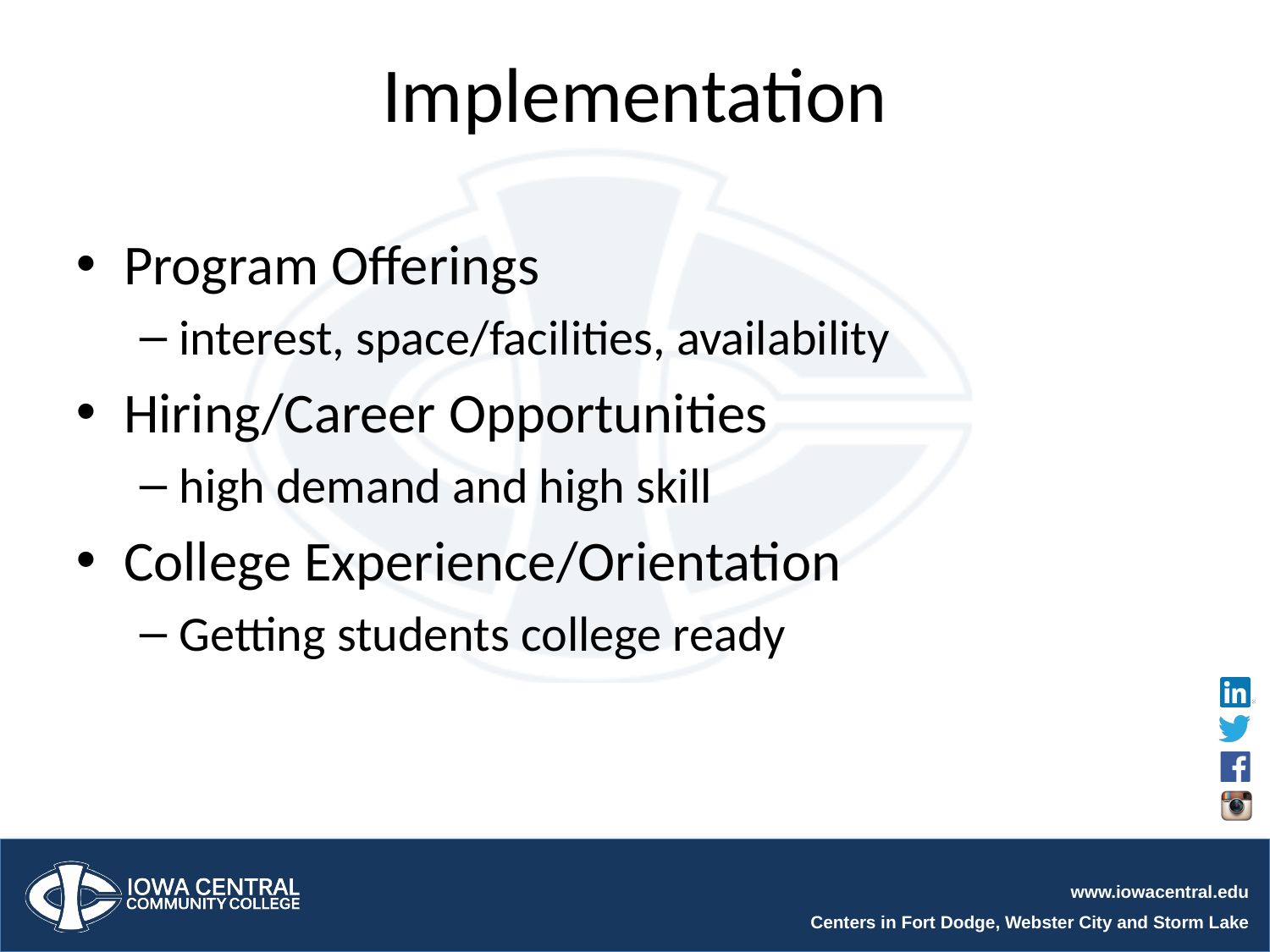

# Implementation
Program Offerings
interest, space/facilities, availability
Hiring/Career Opportunities
high demand and high skill
College Experience/Orientation
Getting students college ready